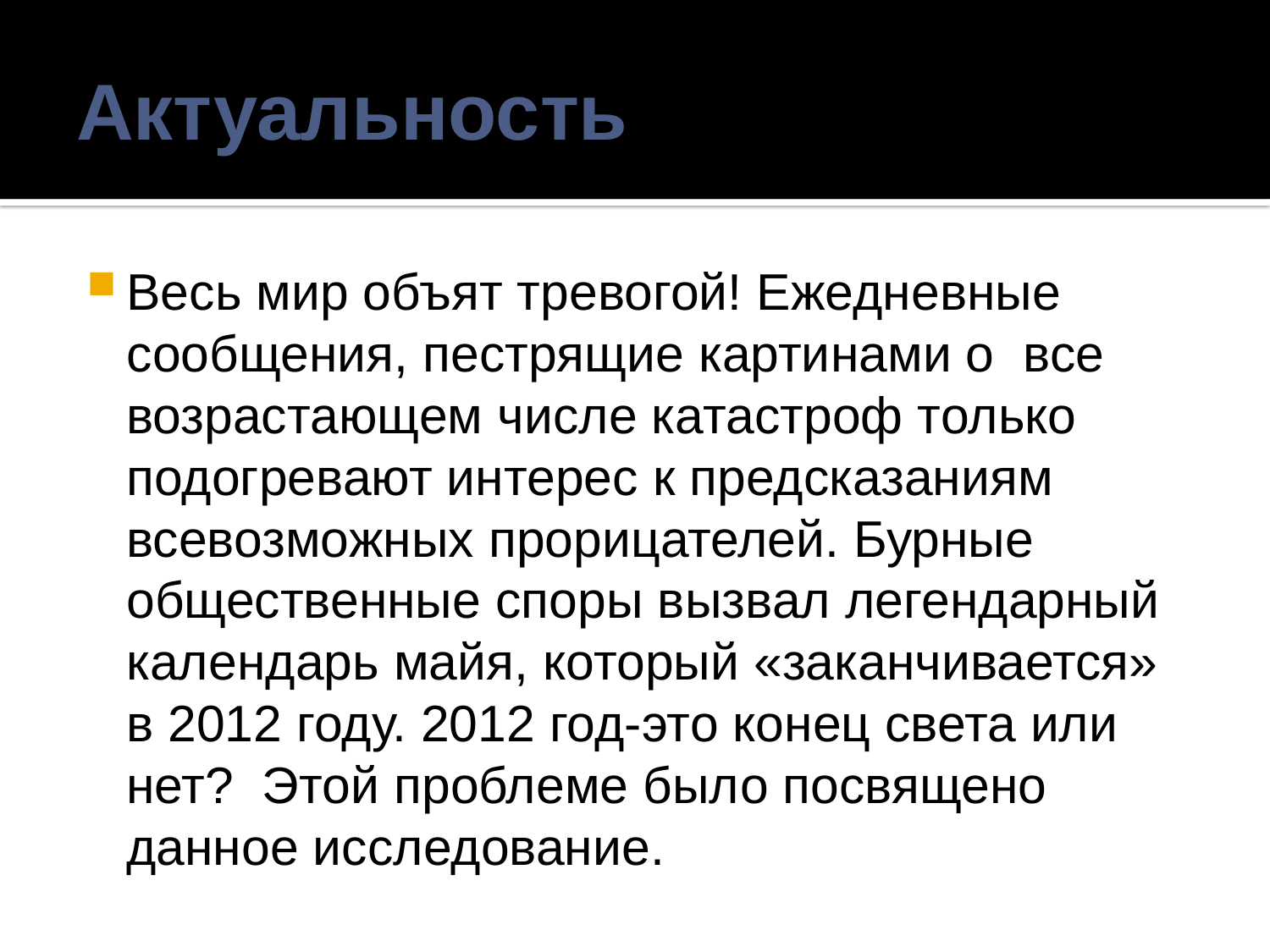

# Актуальность
Весь мир объят тревогой! Ежедневные сообщения, пестрящие картинами о  все возрастающем числе катастроф только подогревают интерес к предсказаниям всевозможных прорицателей. Бурные общественные споры вызвал легендарный календарь майя, который «заканчивается» в 2012 году. 2012 год-это конец света или нет?  Этой проблеме было посвящено данное исследование.